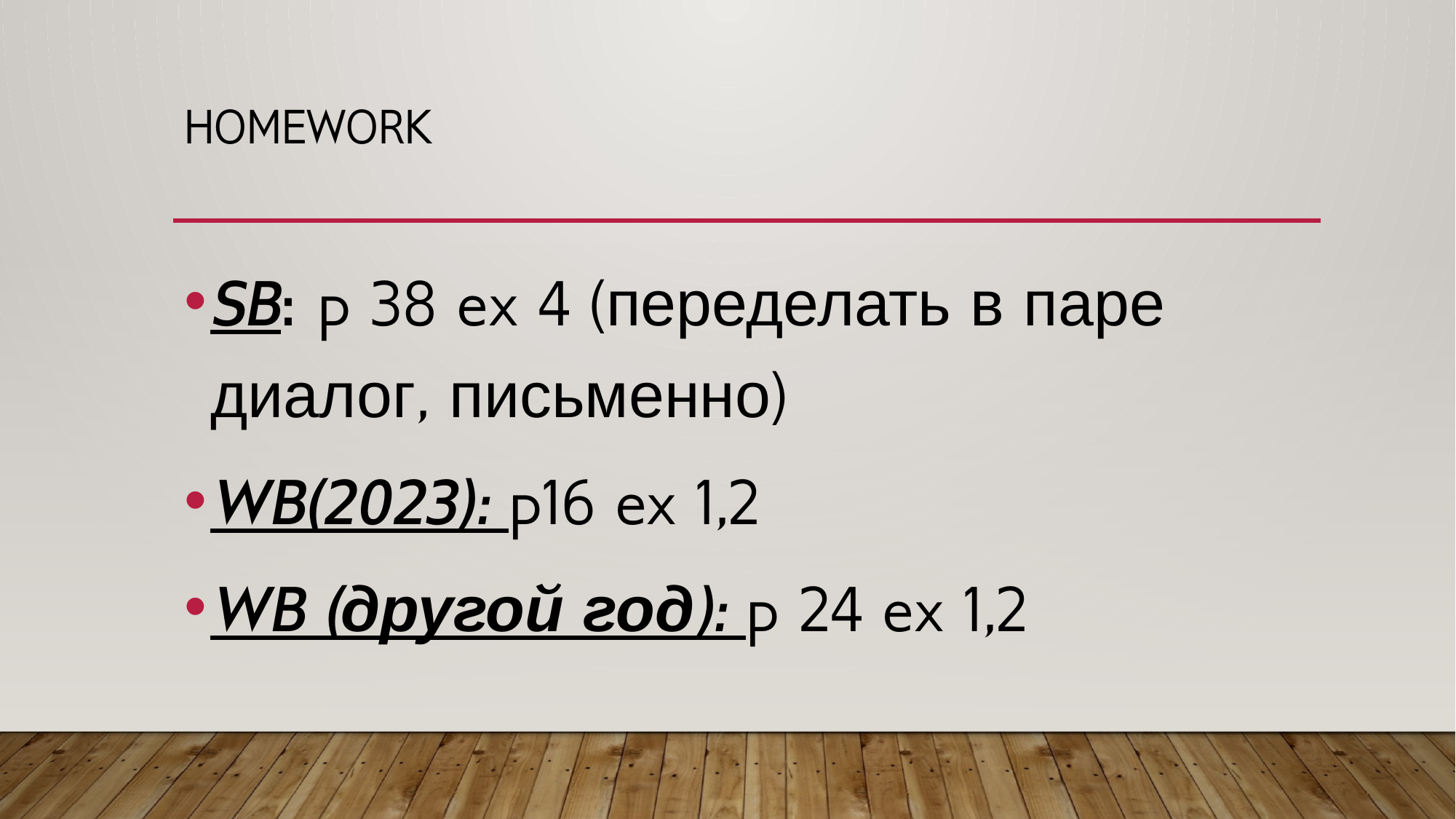

# homework
SB: p 38 ex 4 (переделать в паре диалог, письменно)
WB(2023): p16 ex 1,2
WB (другой год): p 24 ex 1,2